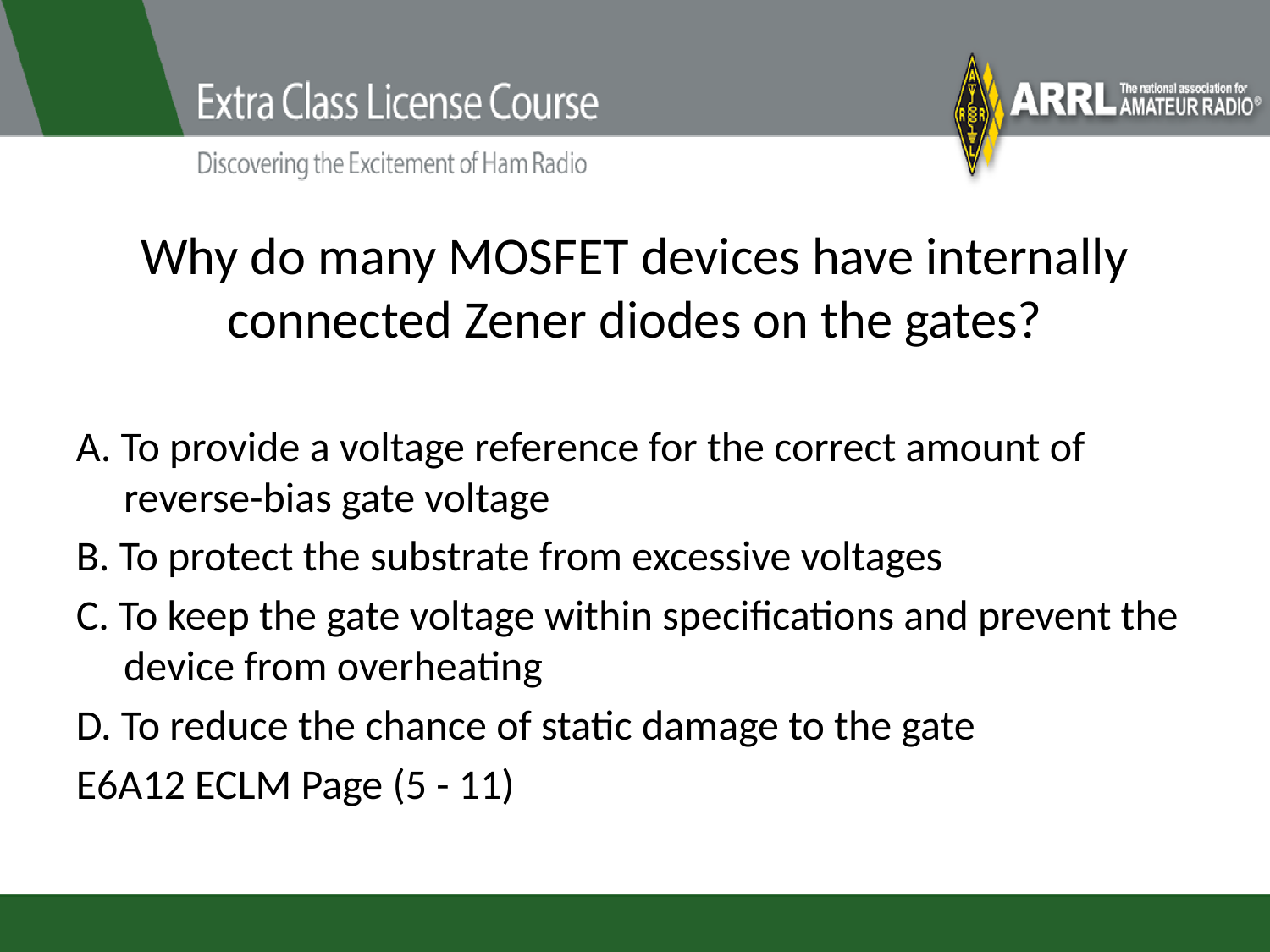

# Why do many MOSFET devices have internally connected Zener diodes on the gates?
A. To provide a voltage reference for the correct amount of reverse-bias gate voltage
B. To protect the substrate from excessive voltages
C. To keep the gate voltage within specifications and prevent the device from overheating
D. To reduce the chance of static damage to the gate
E6A12 ECLM Page (5 - 11)